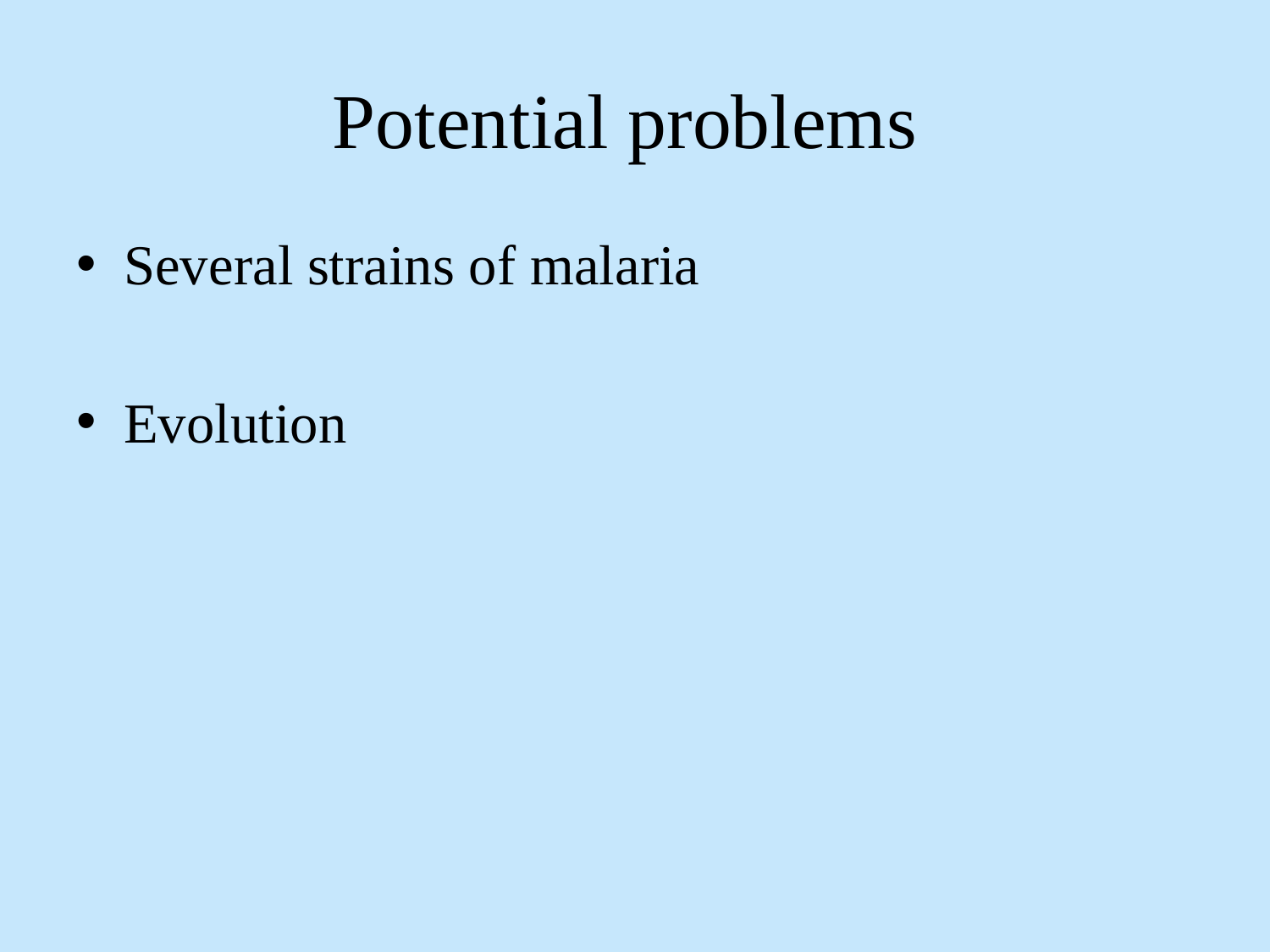

# Potential problems
Several strains of malaria

Evolution